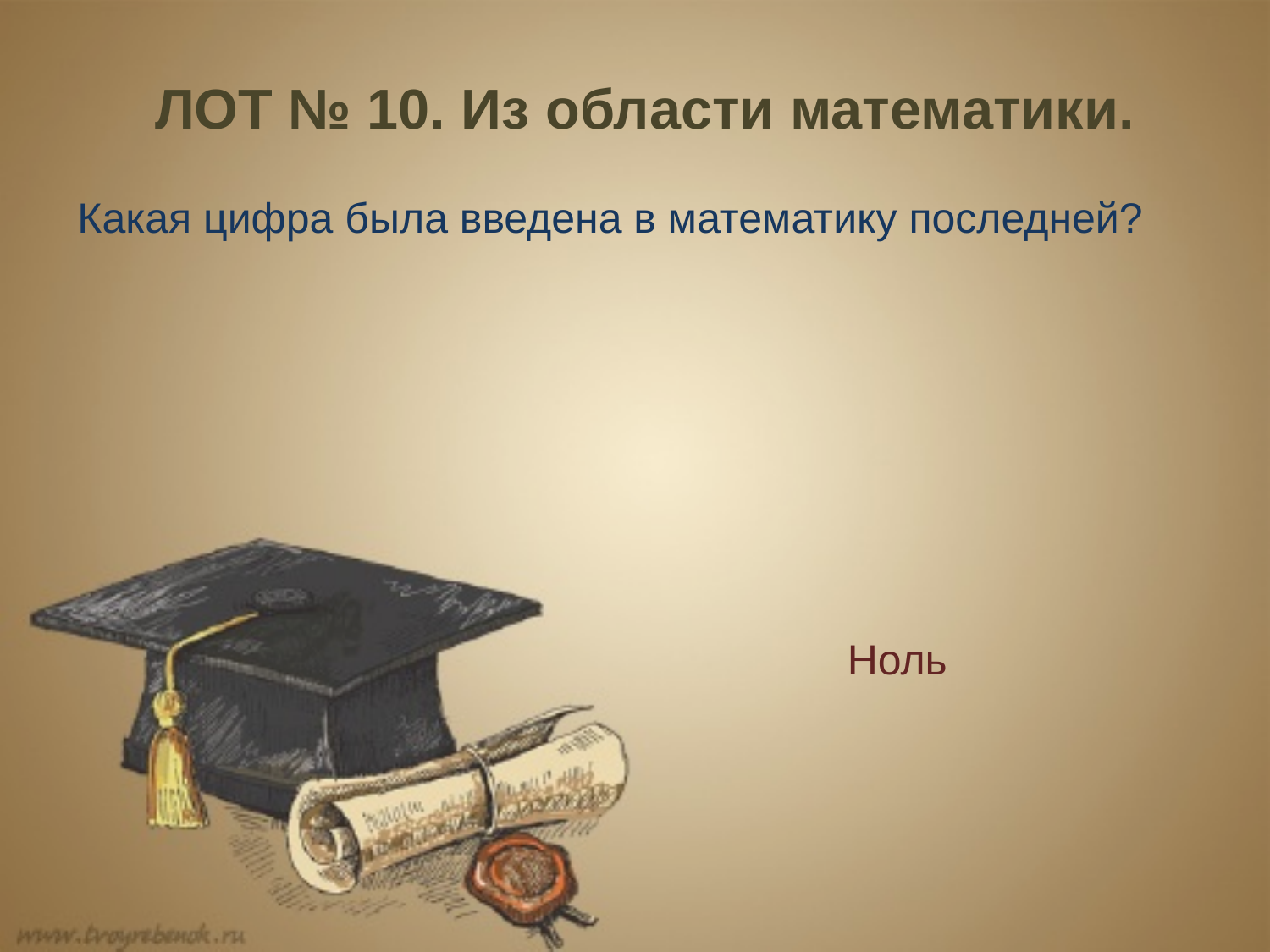

ЛОТ № 10. Из области математики.

Какая цифра была введена в математику последней?

Ноль